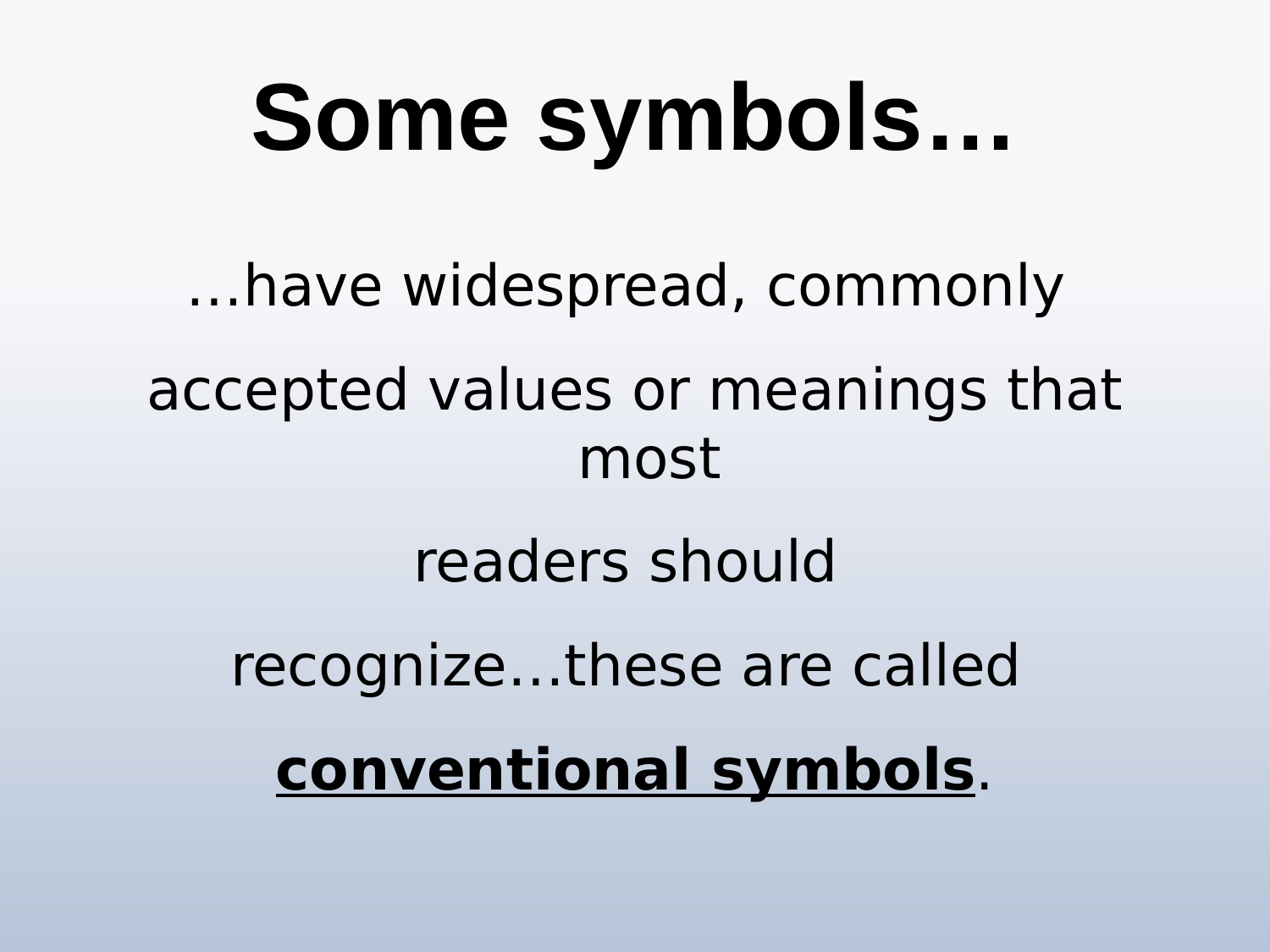

# Some symbols…
…have widespread, commonly
accepted values or meanings that most
readers should
recognize…these are called
conventional symbols.